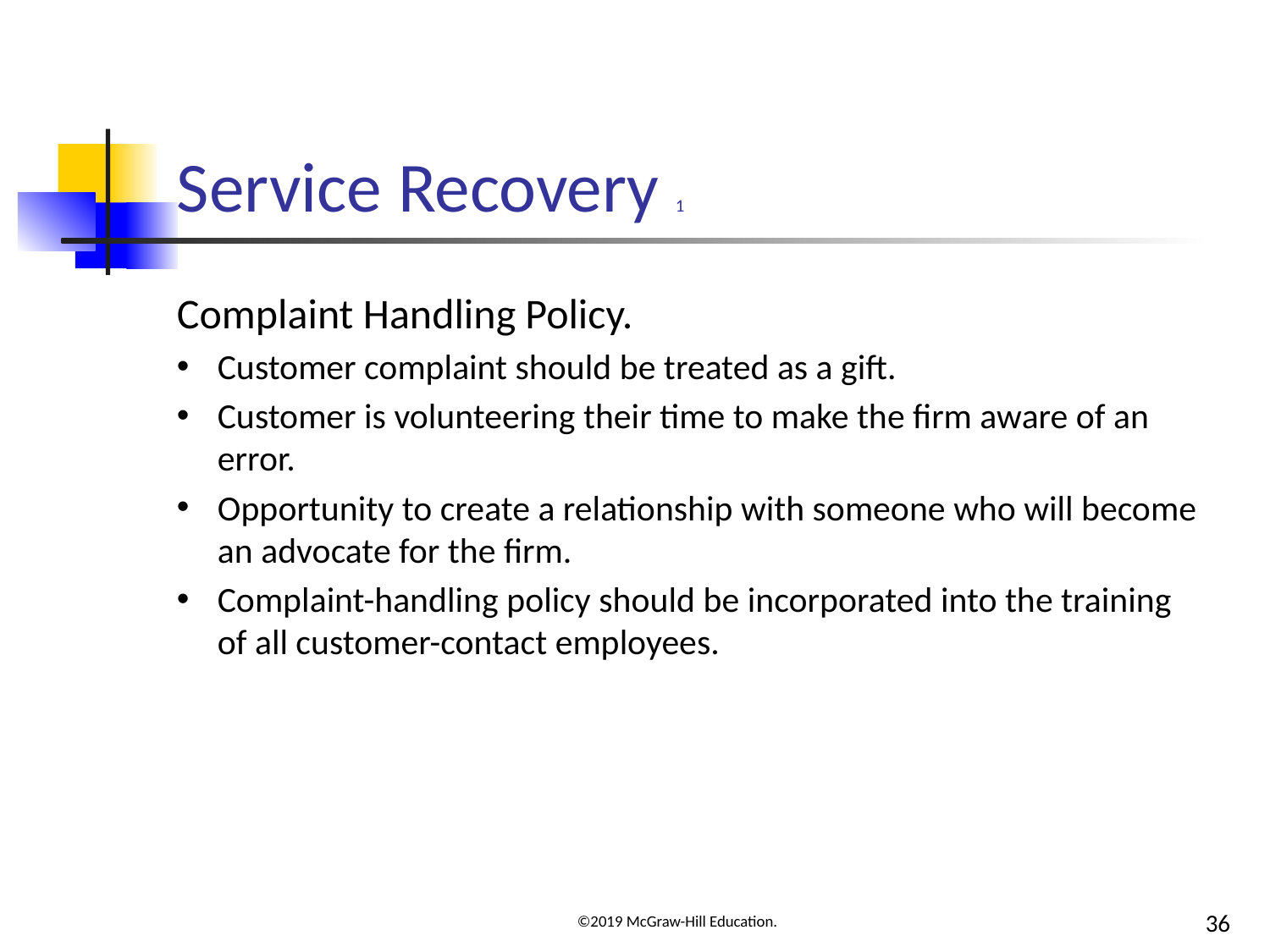

# Service Recovery 1
Complaint Handling Policy.
Customer complaint should be treated as a gift.
Customer is volunteering their time to make the firm aware of an error.
Opportunity to create a relationship with someone who will become an advocate for the firm.
Complaint-handling policy should be incorporated into the training of all customer-contact employees.